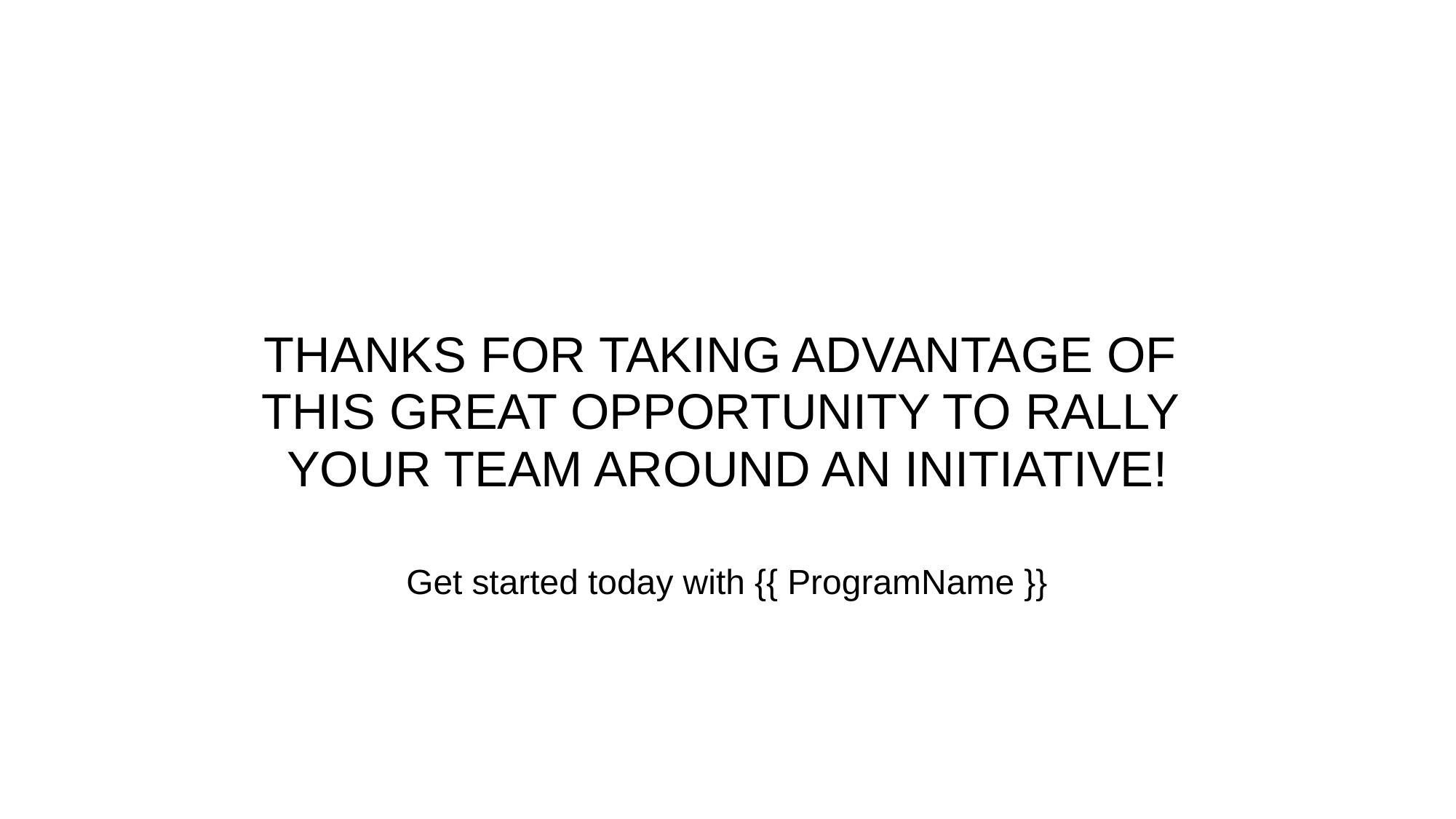

# THANKS FOR TAKING ADVANTAGE OF THIS GREAT OPPORTUNITY TO RALLY YOUR TEAM AROUND AN INITIATIVE!
Get started today with {{ ProgramName }}